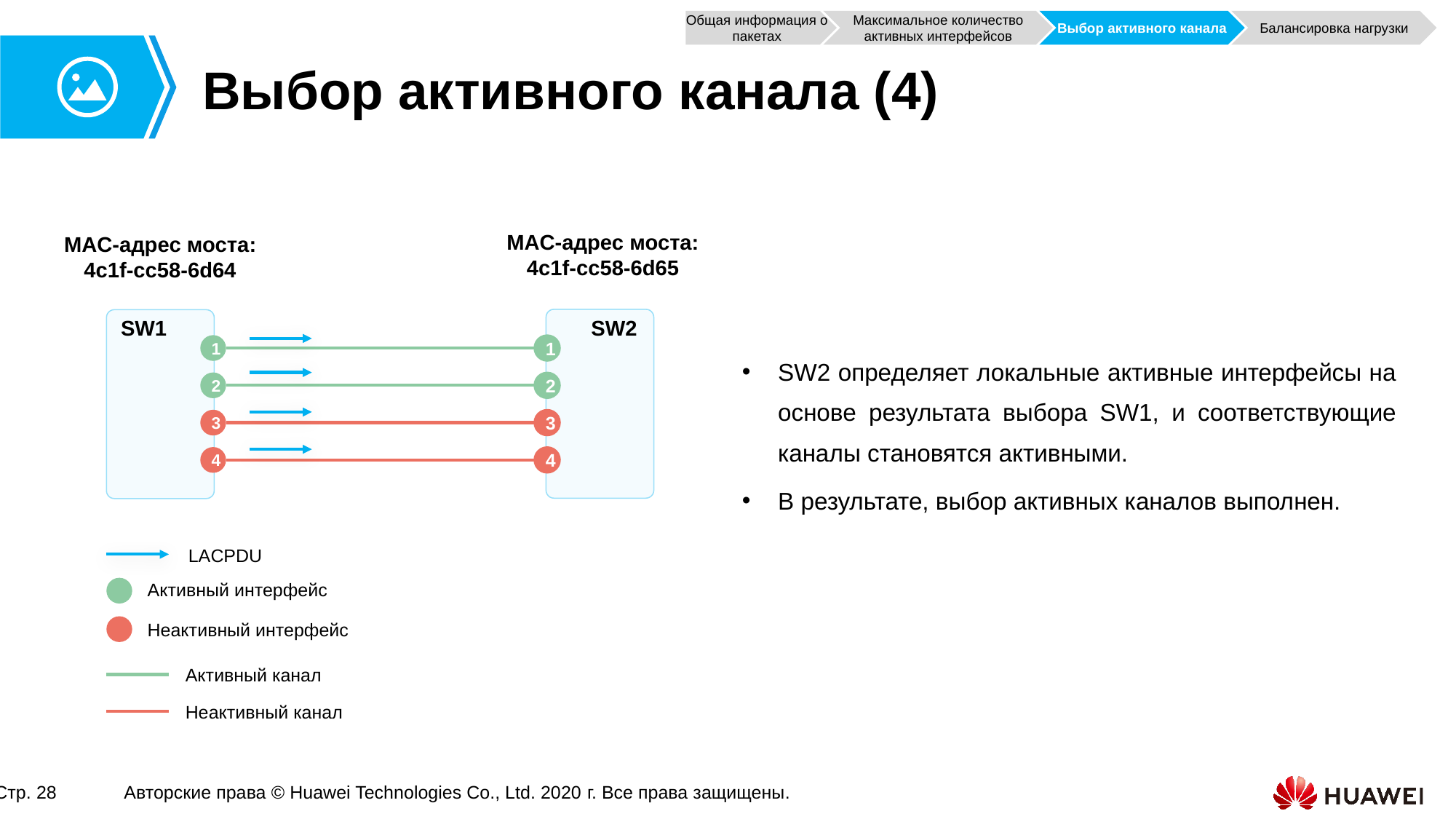

Общая информация о пакетах
Максимальное количество активных интерфейсов
Выбор активного канала
Балансировка нагрузки
# Выбор активного канала (4)
MAC-адрес моста:
4c1f-cc58-6d65
MAC-адрес моста:
4c1f-cc58-6d64
SW2
SW1

1
1
SW2 определяет локальные активные интерфейсы на основе результата выбора SW1, и соответствующие каналы становятся активными.
В результате, выбор активных каналов выполнен.

2
2
3
3
4
4
LACPDU
Активный интерфейс

Неактивный интерфейс

Активный канал
Неактивный канал